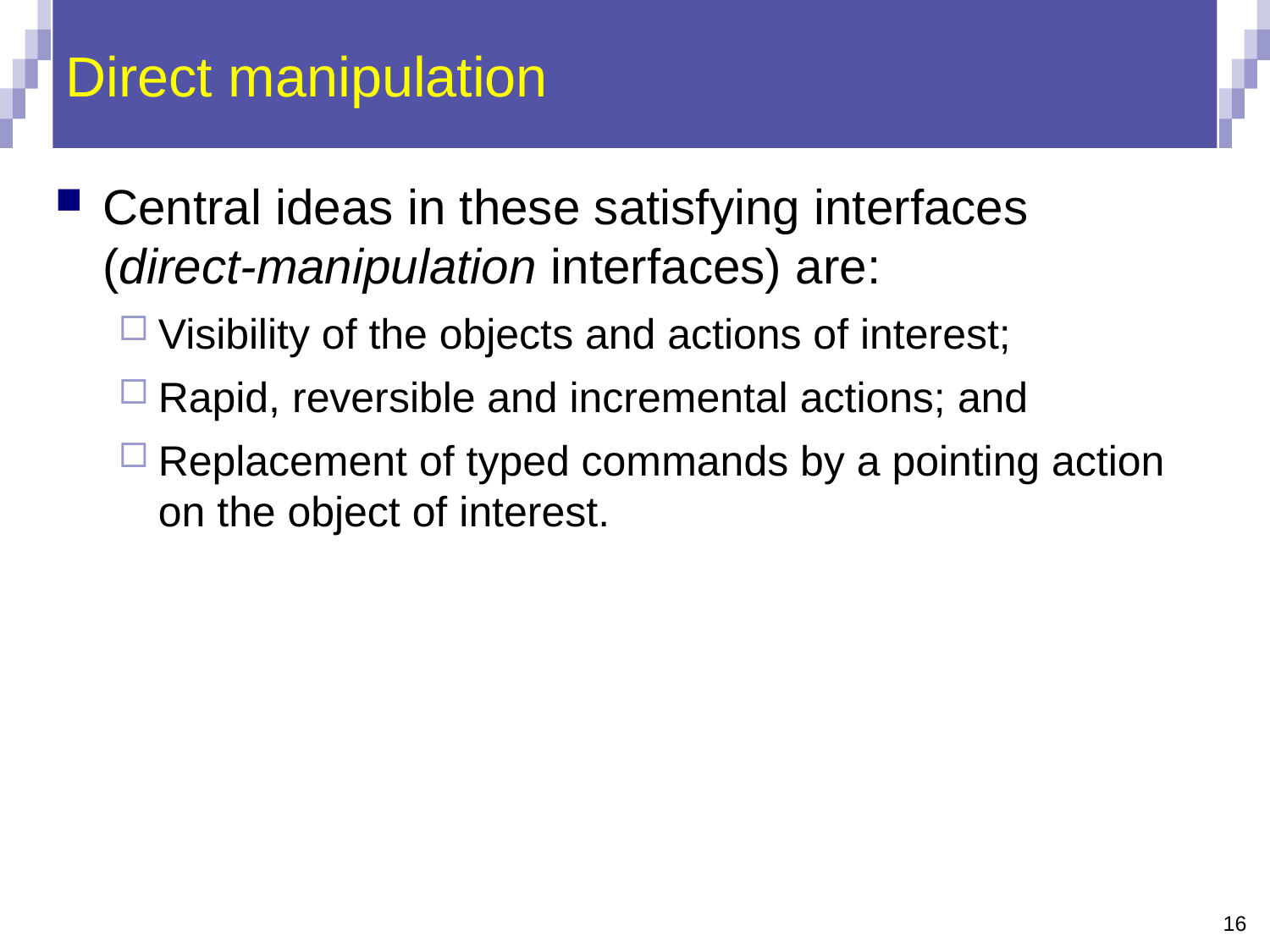

# Direct manipulation
Central ideas in these satisfying interfaces (direct-manipulation interfaces) are:
Visibility of the objects and actions of interest;
Rapid, reversible and incremental actions; and
Replacement of typed commands by a pointing action on the object of interest.

16